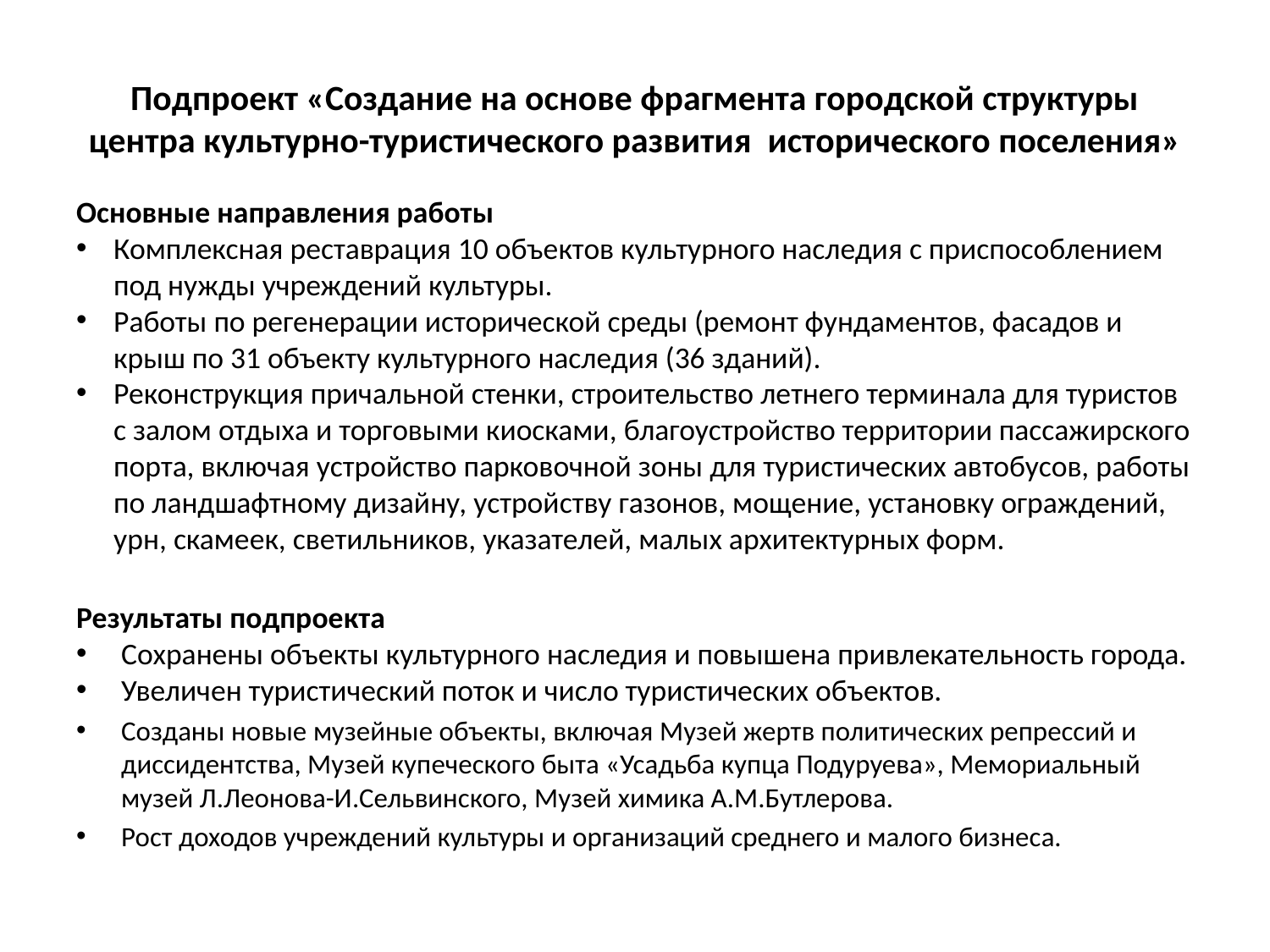

# Подпроект «Создание на основе фрагмента городской структуры центра культурно-туристического развития  исторического поселения»
Основные направления работы
Комплексная реставрация 10 объектов культурного наследия с приспособлением под нужды учреждений культуры.
Работы по регенерации исторической среды (ремонт фундаментов, фасадов и крыш по 31 объекту культурного наследия (36 зданий).
Реконструкция причальной стенки, строительство летнего терминала для туристов с залом отдыха и торговыми киосками, благоустройство территории пассажирского порта, включая устройство парковочной зоны для туристических автобусов, работы по ландшафтному дизайну, устройству газонов, мощение, установку ограждений, урн, скамеек, светильников, указателей, малых архитектурных форм.

Результаты подпроекта
Сохранены объекты культурного наследия и повышена привлекательность города.
Увеличен туристический поток и число туристических объектов.
Созданы новые музейные объекты, включая Музей жертв политических репрессий и диссидентства, Музей купеческого быта «Усадьба купца Подуруева», Мемориальный музей Л.Леонова-И.Сельвинского, Музей химика А.М.Бутлерова.
Рост доходов учреждений культуры и организаций среднего и малого бизнеса.